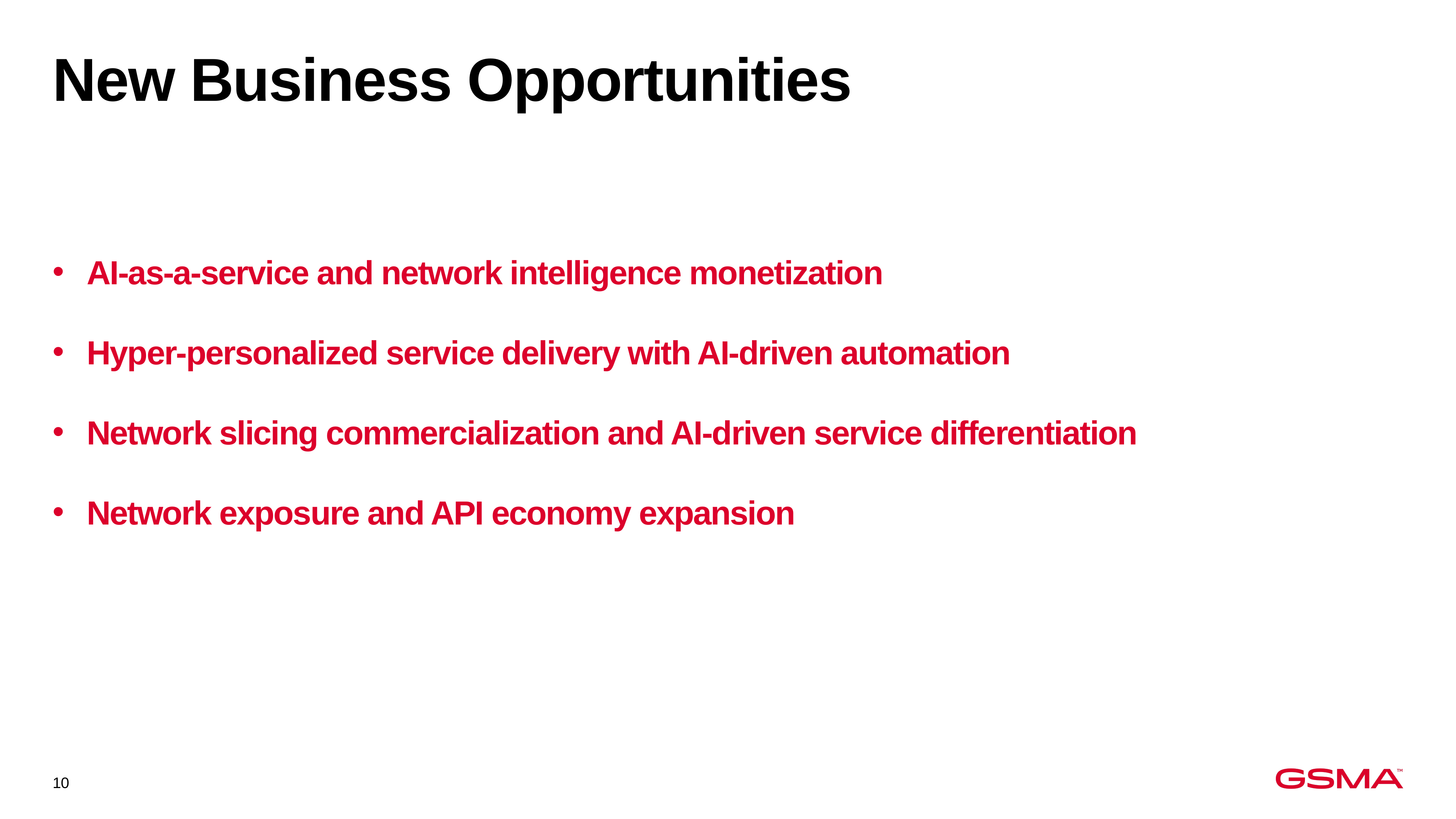

# New Business Opportunities
AI-as-a-service and network intelligence monetization
Hyper-personalized service delivery with AI-driven automation
Network slicing commercialization and AI-driven service differentiation
Network exposure and API economy expansion
10